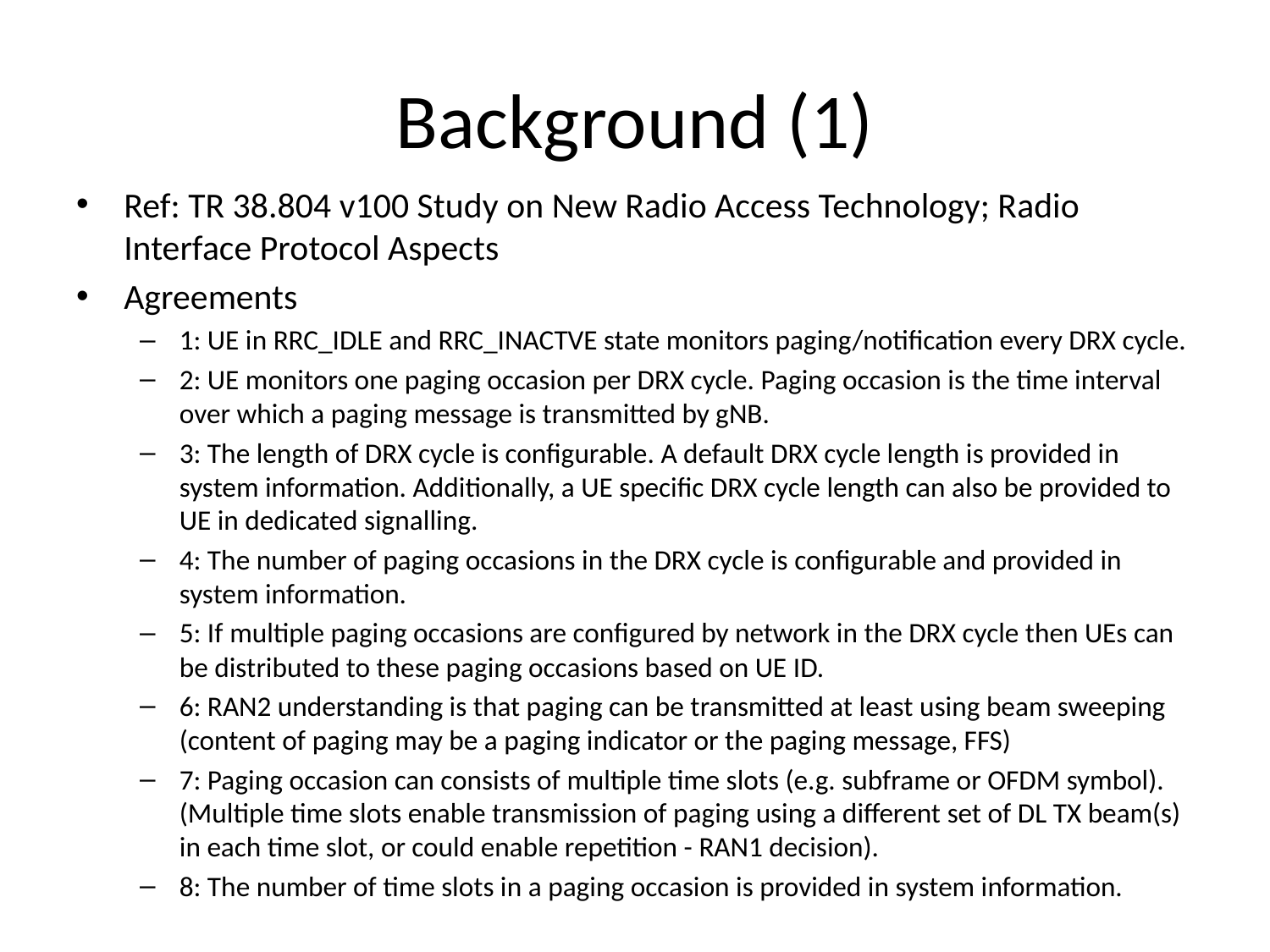

# Background (1)
Ref: TR 38.804 v100 Study on New Radio Access Technology; Radio Interface Protocol Aspects
Agreements
1: UE in RRC_IDLE and RRC_INACTVE state monitors paging/notification every DRX cycle.
2: UE monitors one paging occasion per DRX cycle. Paging occasion is the time interval over which a paging message is transmitted by gNB.
3: The length of DRX cycle is configurable. A default DRX cycle length is provided in system information. Additionally, a UE specific DRX cycle length can also be provided to UE in dedicated signalling.
4: The number of paging occasions in the DRX cycle is configurable and provided in system information.
5: If multiple paging occasions are configured by network in the DRX cycle then UEs can be distributed to these paging occasions based on UE ID.
6: RAN2 understanding is that paging can be transmitted at least using beam sweeping (content of paging may be a paging indicator or the paging message, FFS)
7: Paging occasion can consists of multiple time slots (e.g. subframe or OFDM symbol). (Multiple time slots enable transmission of paging using a different set of DL TX beam(s) in each time slot, or could enable repetition - RAN1 decision).
8: The number of time slots in a paging occasion is provided in system information.